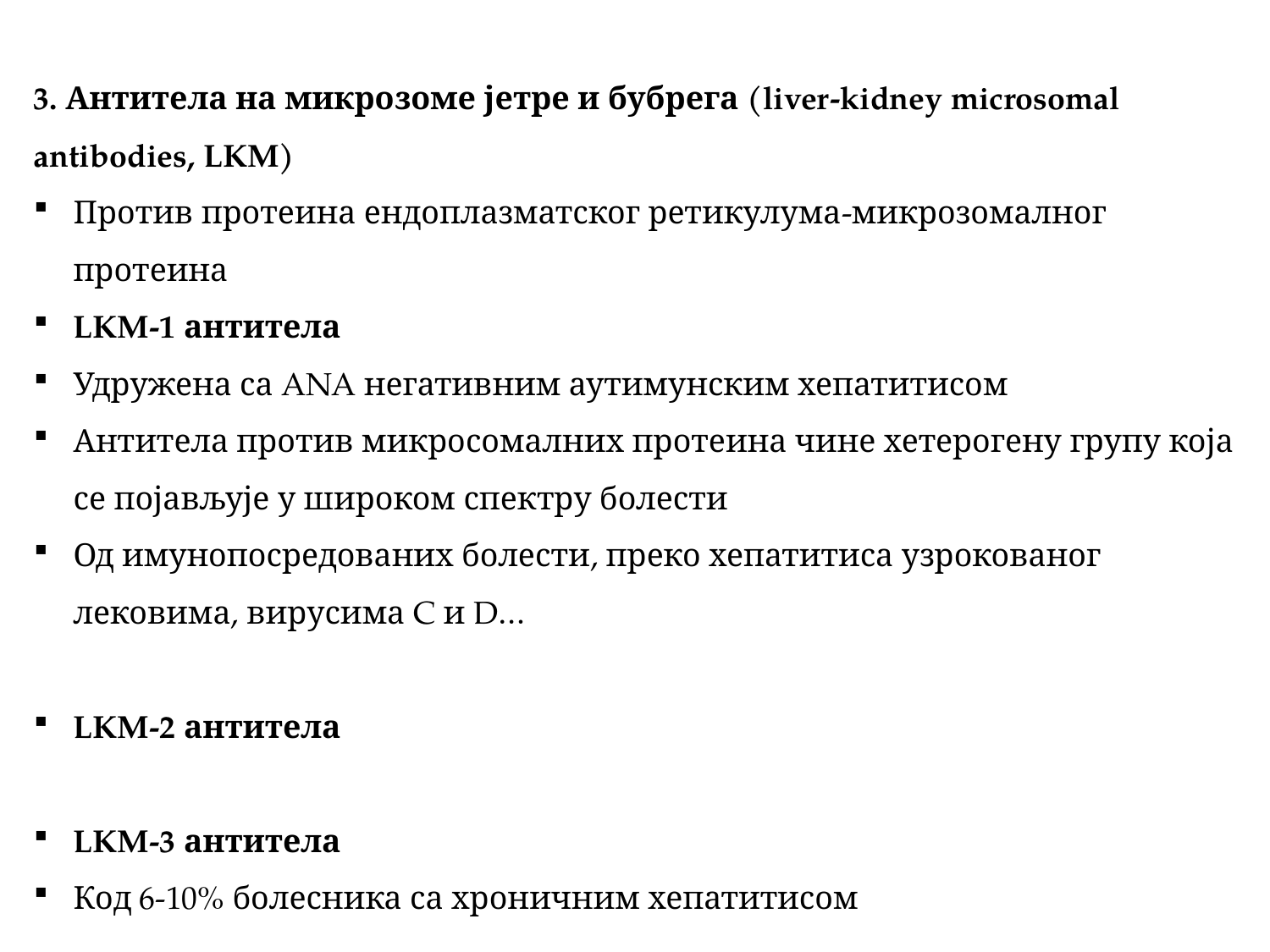

3. Антитела на микрозоме јетре и бубрега (liver-kidney microsomal antibodies, LKM)
Против протеина ендоплазматског ретикулума-микрозомалног протеина
LKM-1 антитела
Удружена са ANA негативним аутимунским хепатитисом
Антитела против микросомалних протеина чине хетерогену групу која се појављује у широком спектру болести
Од имунопосредованих болести, преко хепатитиса узрокованог лековима, вирусима C и D…

LKM-2 антитела

LKM-3 антитела
Код 6-10% болесника са хроничним хепатитисом